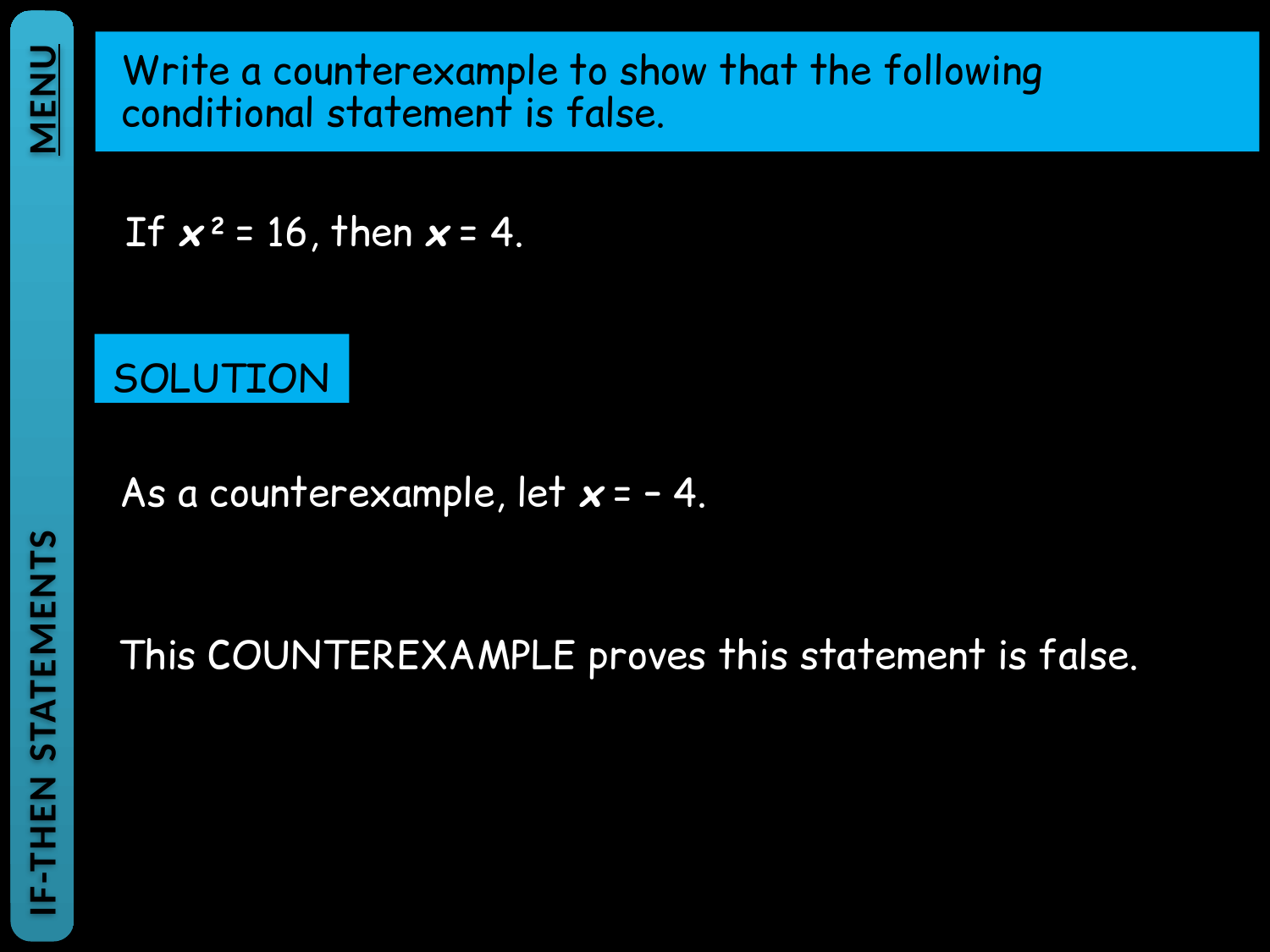

Write a counterexample to show that the following conditional statement is false.
If x 2 = 16, then x = 4.

SOLUTION
IF-THEN STATEMENTS			MENU
As a counterexample, let x = – 4.
This COUNTEREXAMPLE proves this statement is false.